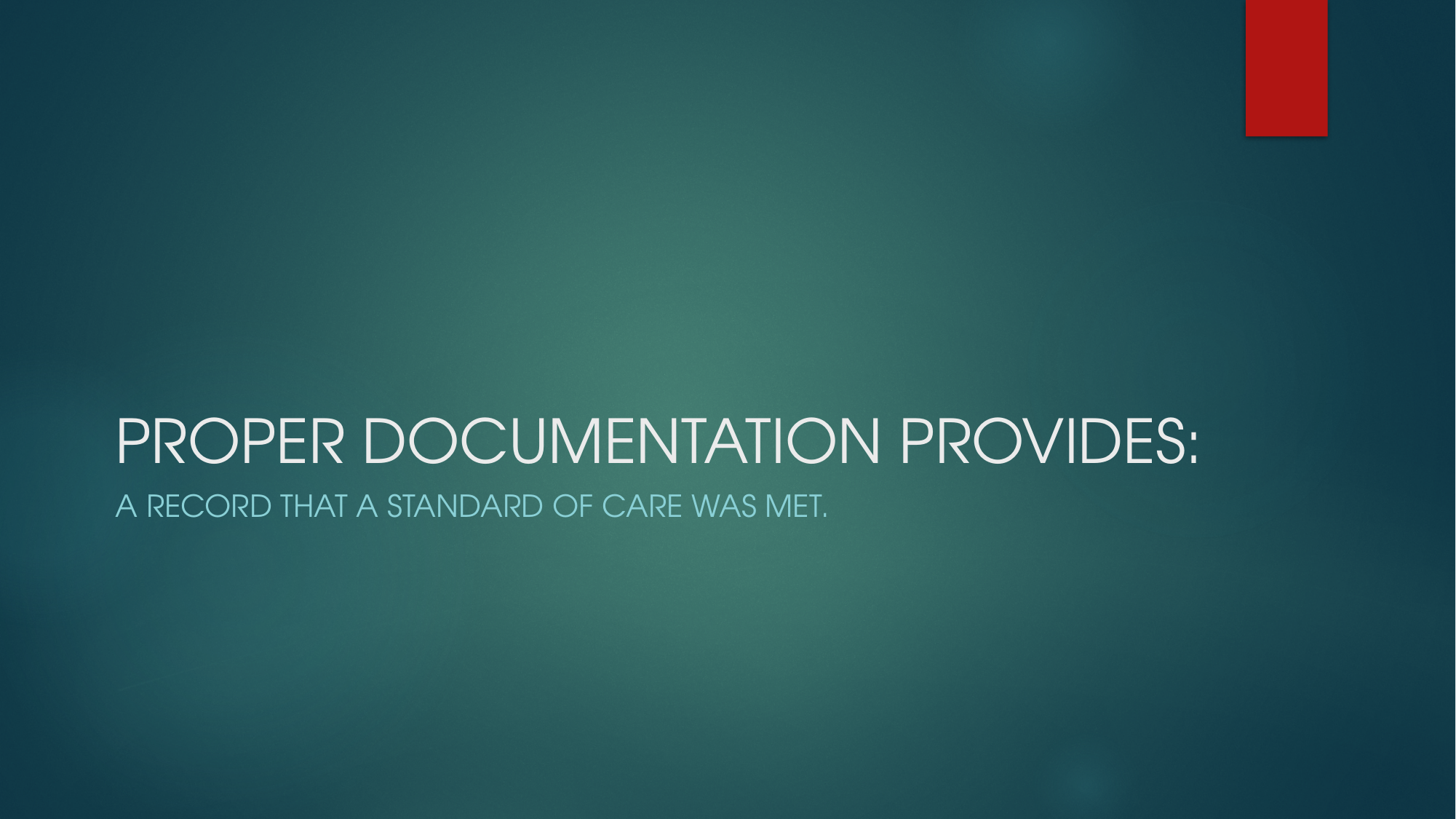

# PROPER DOCUMENTATION PROVIDES:
A record that a STANDARD OF CARE was met.